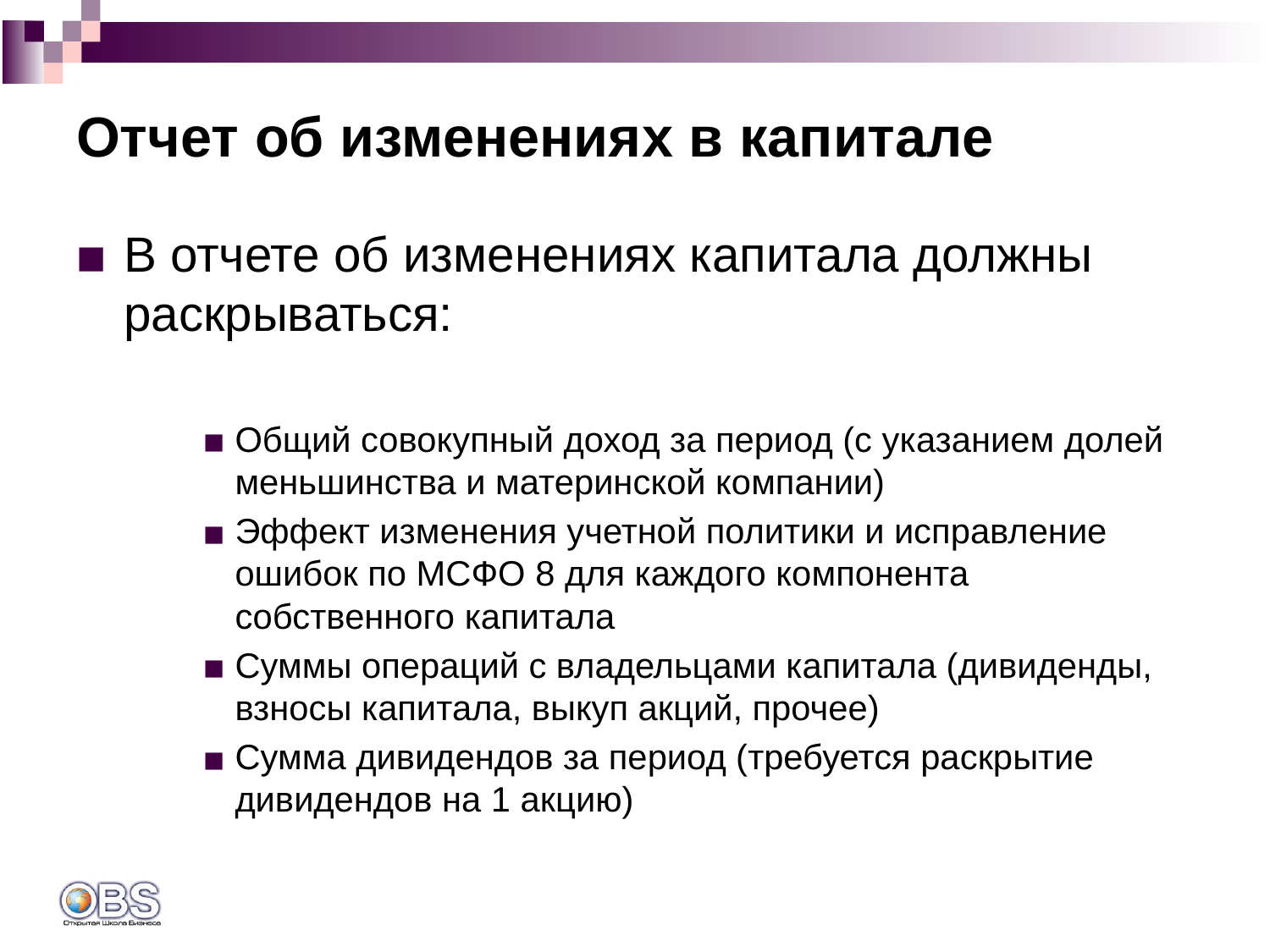

# Отчет об изменениях в капитале
В отчете об изменениях капитала должны раскрываться:

Общий совокупный доход за период (с указанием долей меньшинства и материнской компании)
Эффект изменения учетной политики и исправление ошибок по МСФО 8 для каждого компонента собственного капитала
Суммы операций с владельцами капитала (дивиденды, взносы капитала, выкуп акций, прочее)
Сумма дивидендов за период (требуется раскрытие дивидендов на 1 акцию)